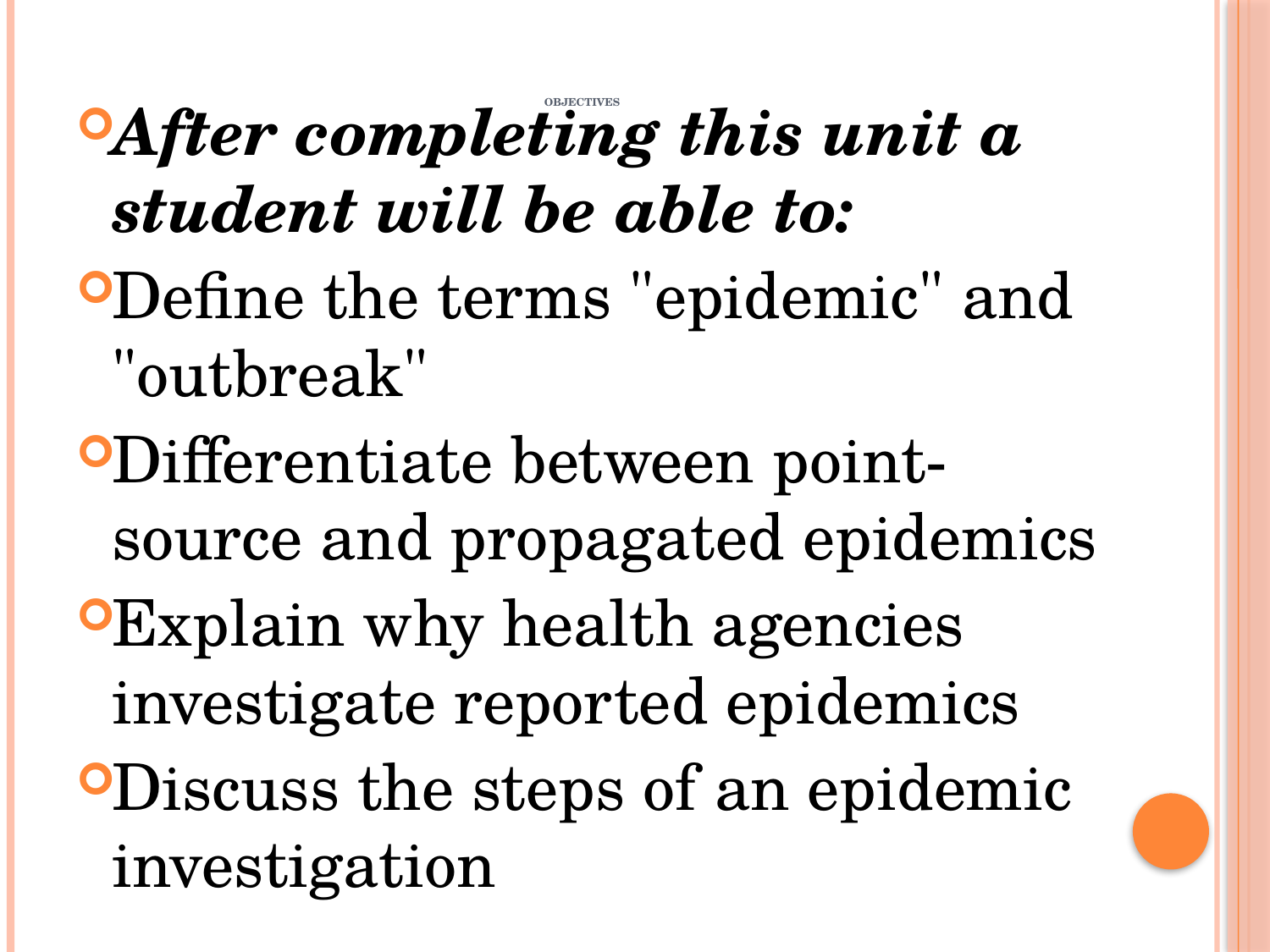

# Objectives
After completing this unit a student will be able to:
Define the terms "epidemic" and "outbreak"
Differentiate between point-source and propagated epidemics
Explain why health agencies investigate reported epidemics
Discuss the steps of an epidemic investigation